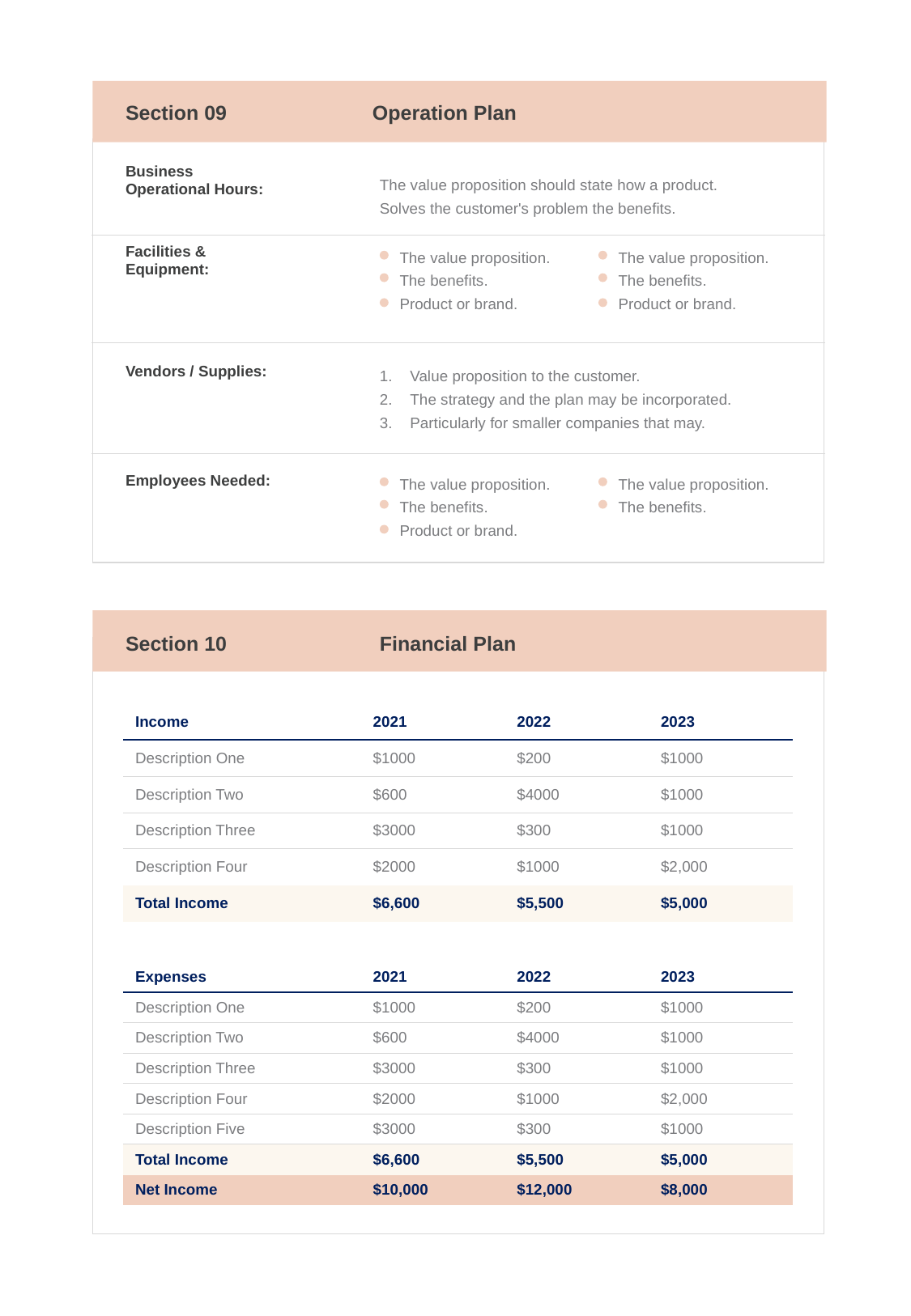

Section 09
Operation Plan

Business Operational Hours:
The value proposition should state how a product.
Solves the customer's problem the benefits.
Facilities & Equipment:
The value proposition.
The benefits.
Product or brand.
The value proposition.
The benefits.
Product or brand.

Vendors / Supplies:
Value proposition to the customer.
The strategy and the plan may be incorporated.
Particularly for smaller companies that may.
The value proposition.
The benefits.
Product or brand.
The value proposition.
The benefits.
Employees Needed:

Section 10
Financial Plan

| Income | 2021 | 2022 | 2023 |
| --- | --- | --- | --- |
| Description One | $1000 | $200 | $1000 |
| Description Two | $600 | $4000 | $1000 |
| Description Three | $3000 | $300 | $1000 |
| Description Four | $2000 | $1000 | $2,000 |
| Total Income | $6,600 | $5,500 | $5,000 |
| Expenses | 2021 | 2022 | 2023 |
| --- | --- | --- | --- |
| Description One | $1000 | $200 | $1000 |
| Description Two | $600 | $4000 | $1000 |
| Description Three | $3000 | $300 | $1000 |
| Description Four | $2000 | $1000 | $2,000 |
| Description Five | $3000 | $300 | $1000 |
| Total Income | $6,600 | $5,500 | $5,000 |
| Net Income | $10,000 | $12,000 | $8,000 |